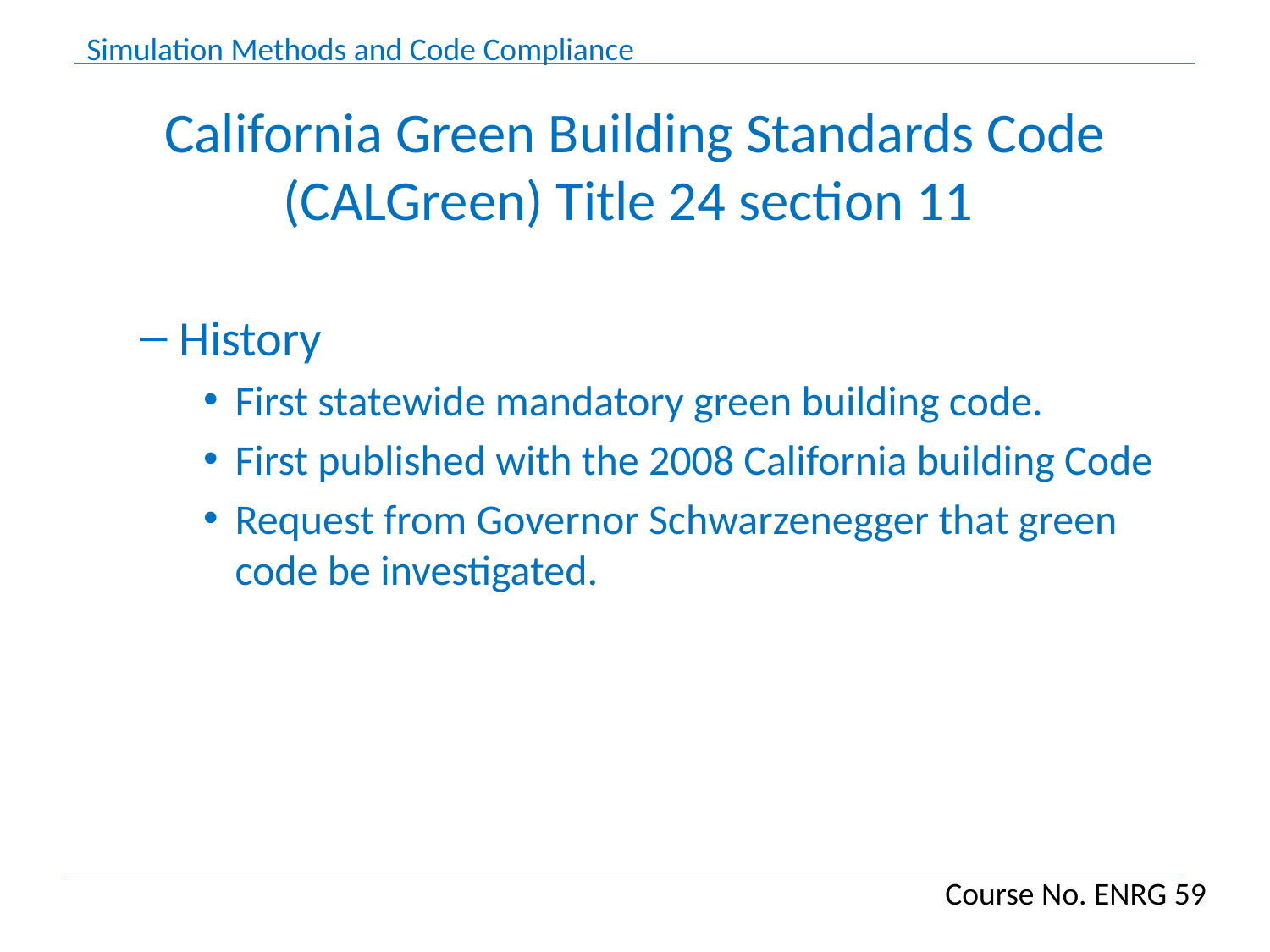

# California Green Building Standards Code (CALGreen) Title 24 section 11

History
First statewide mandatory green building code.
First published with the 2008 California building Code
Request from Governor Schwarzenegger that green code be investigated.